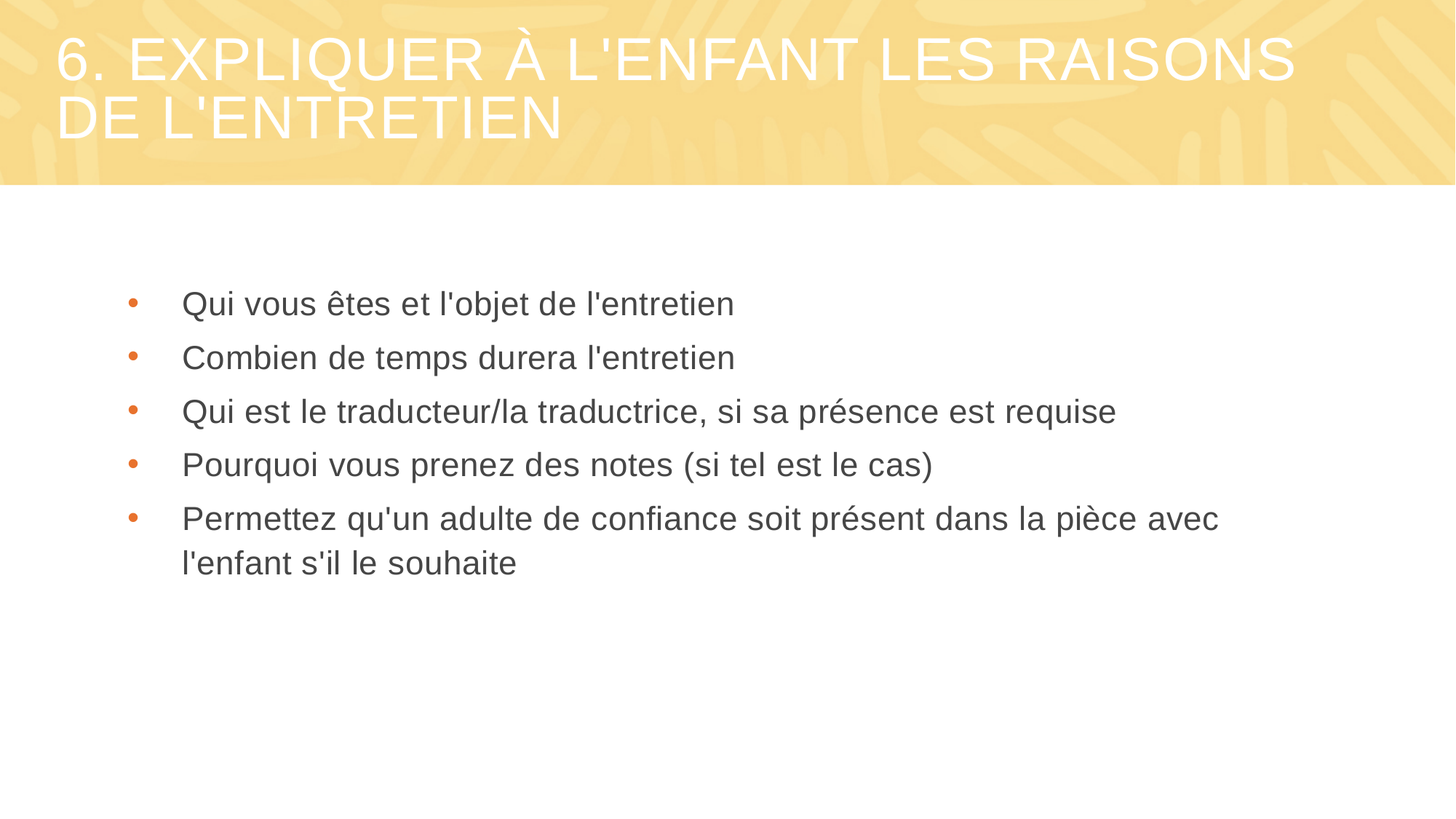

# 6. Expliquer à l'enfant les raisons de l'entretien
Qui vous êtes et l'objet de l'entretien
Combien de temps durera l'entretien
Qui est le traducteur/la traductrice, si sa présence est requise
Pourquoi vous prenez des notes (si tel est le cas)
Permettez qu'un adulte de confiance soit présent dans la pièce avec l'enfant s'il le souhaite